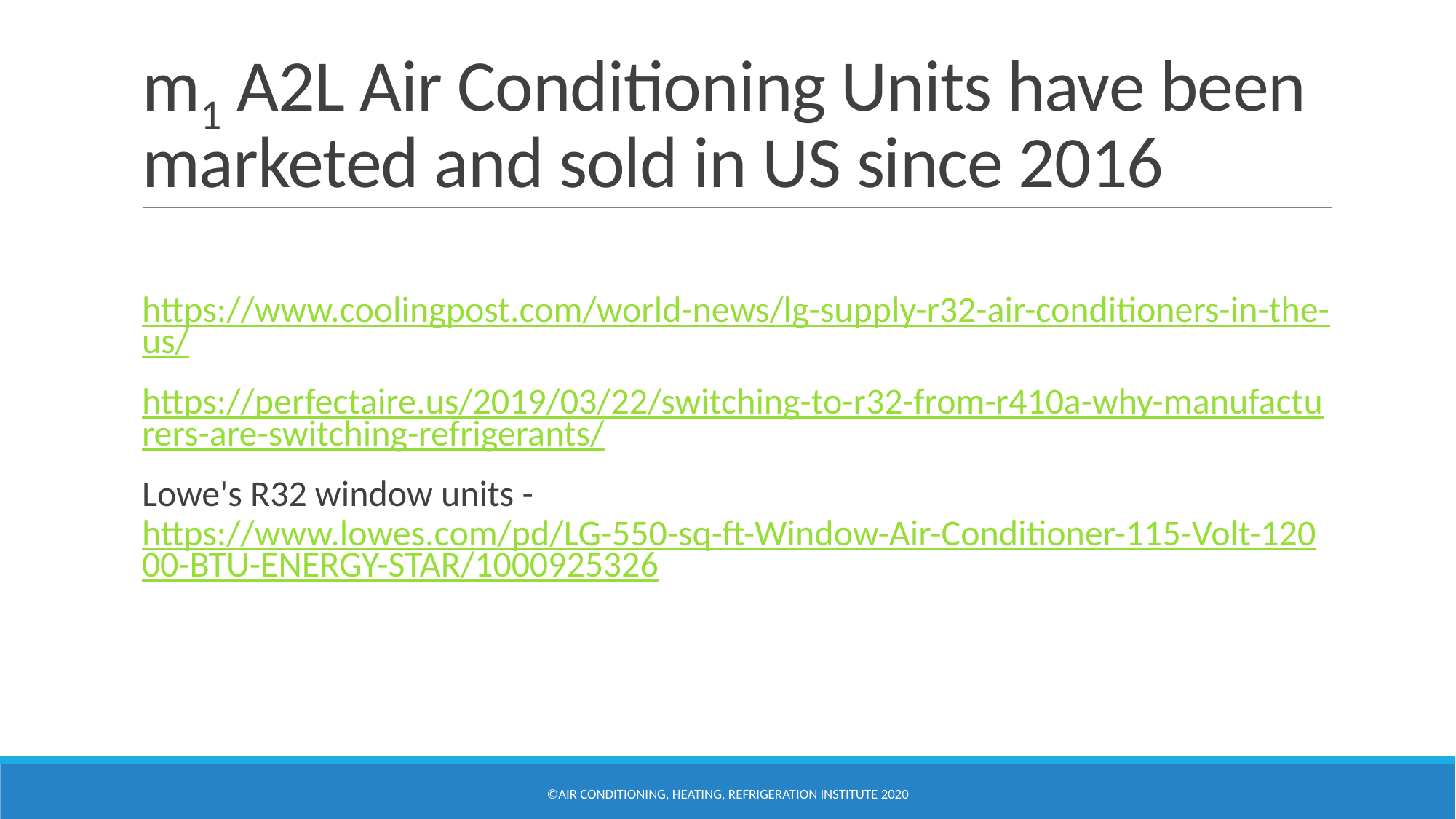

# m1 A2L Air Conditioning Units have been marketed and sold in US since 2016

https://www.coolingpost.com/world-news/lg-supply-r32-air-conditioners-in-the-us/
https://perfectaire.us/2019/03/22/switching-to-r32-from-r410a-why-manufacturers-are-switching-refrigerants/
Lowe's R32 window units - https://www.lowes.com/pd/LG-550-sq-ft-Window-Air-Conditioner-115-Volt-12000-BTU-ENERGY-STAR/1000925326

©Air Conditioning, Heating, Refrigeration Institute 2020